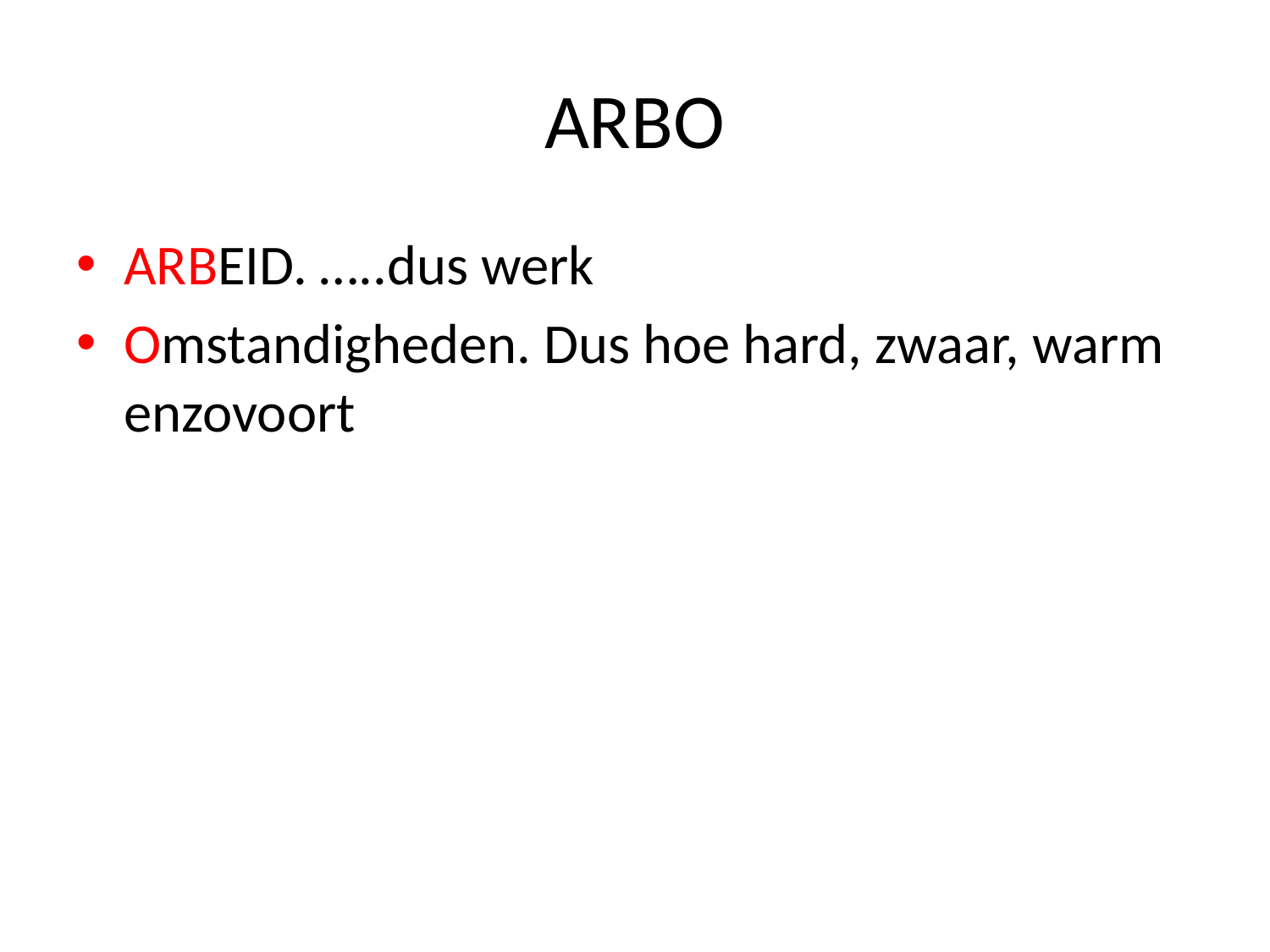

# ARBO
ARBEID. …..dus werk
Omstandigheden. Dus hoe hard, zwaar, warm enzovoort